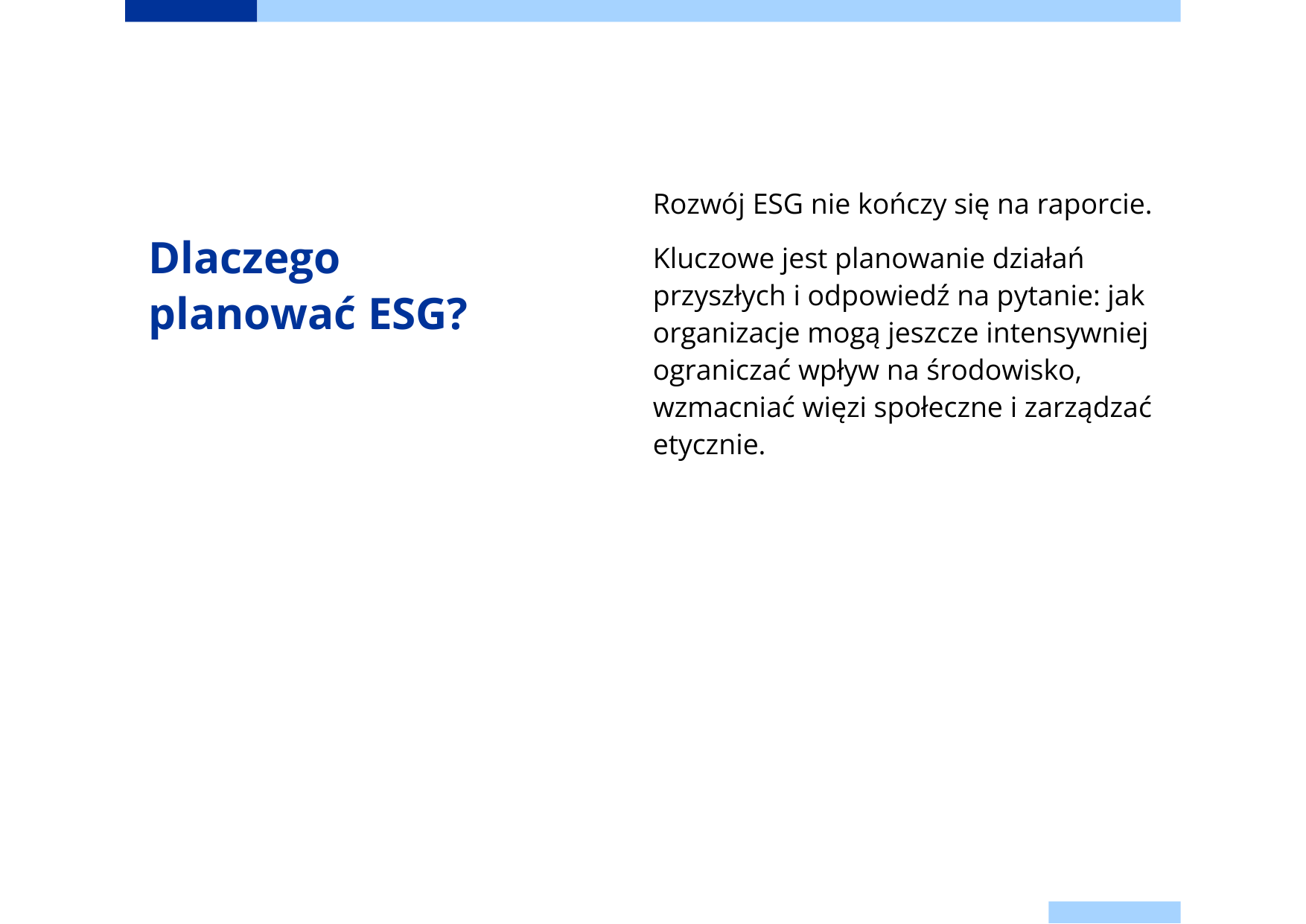

Rozwój ESG nie kończy się na raporcie.
Kluczowe jest planowanie działań przyszłych i odpowiedź na pytanie: jak organizacje mogą jeszcze intensywniej ograniczać wpływ na środowisko, wzmacniać więzi społeczne i zarządzać etycznie.
# Dlaczego planować ESG?